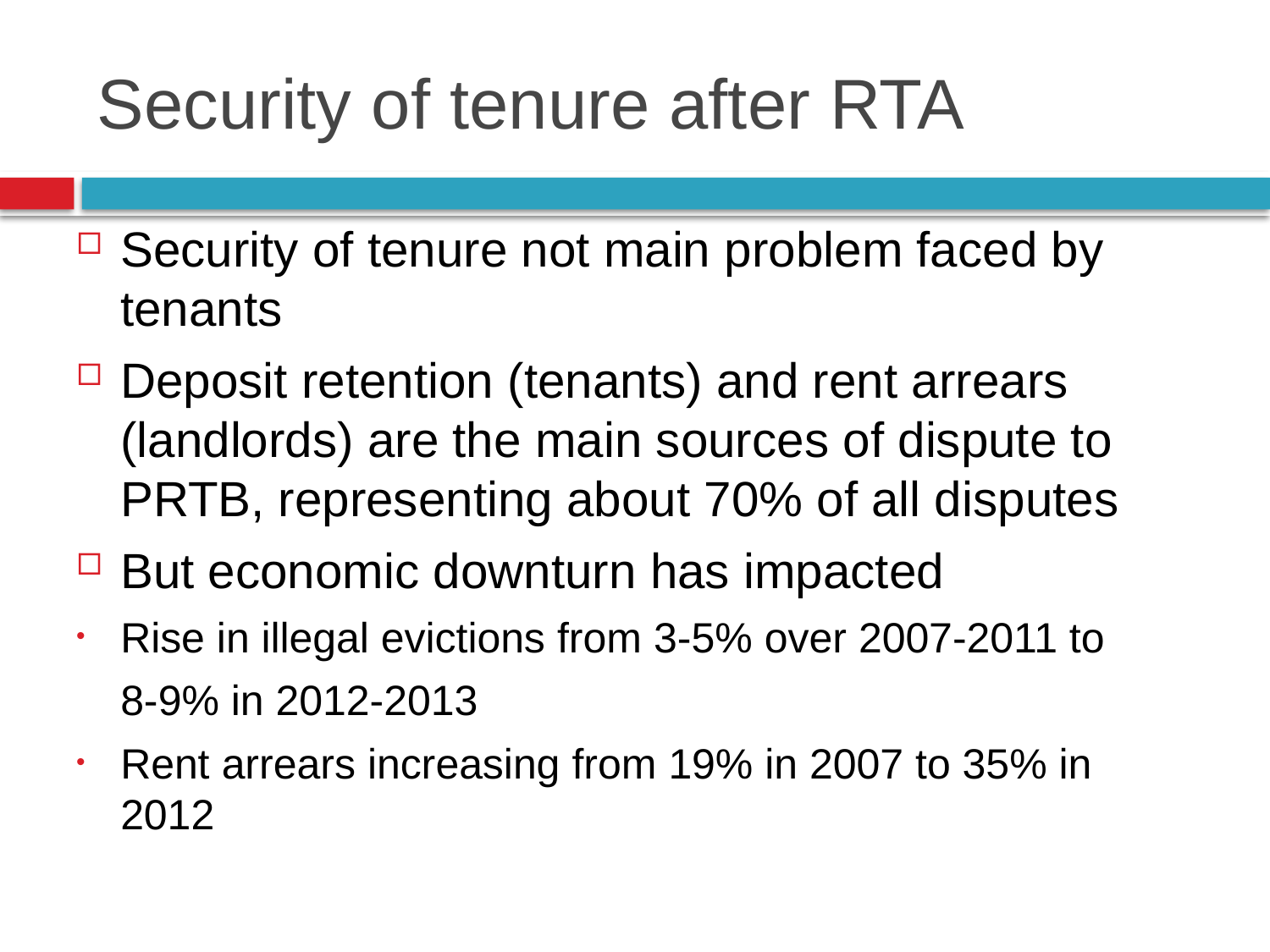

# Security of tenure after RTA
Security of tenure not main problem faced by tenants
Deposit retention (tenants) and rent arrears (landlords) are the main sources of dispute to PRTB, representing about 70% of all disputes
But economic downturn has impacted
Rise in illegal evictions from 3-5% over 2007-2011 to
	8-9% in 2012-2013
Rent arrears increasing from 19% in 2007 to 35% in 2012